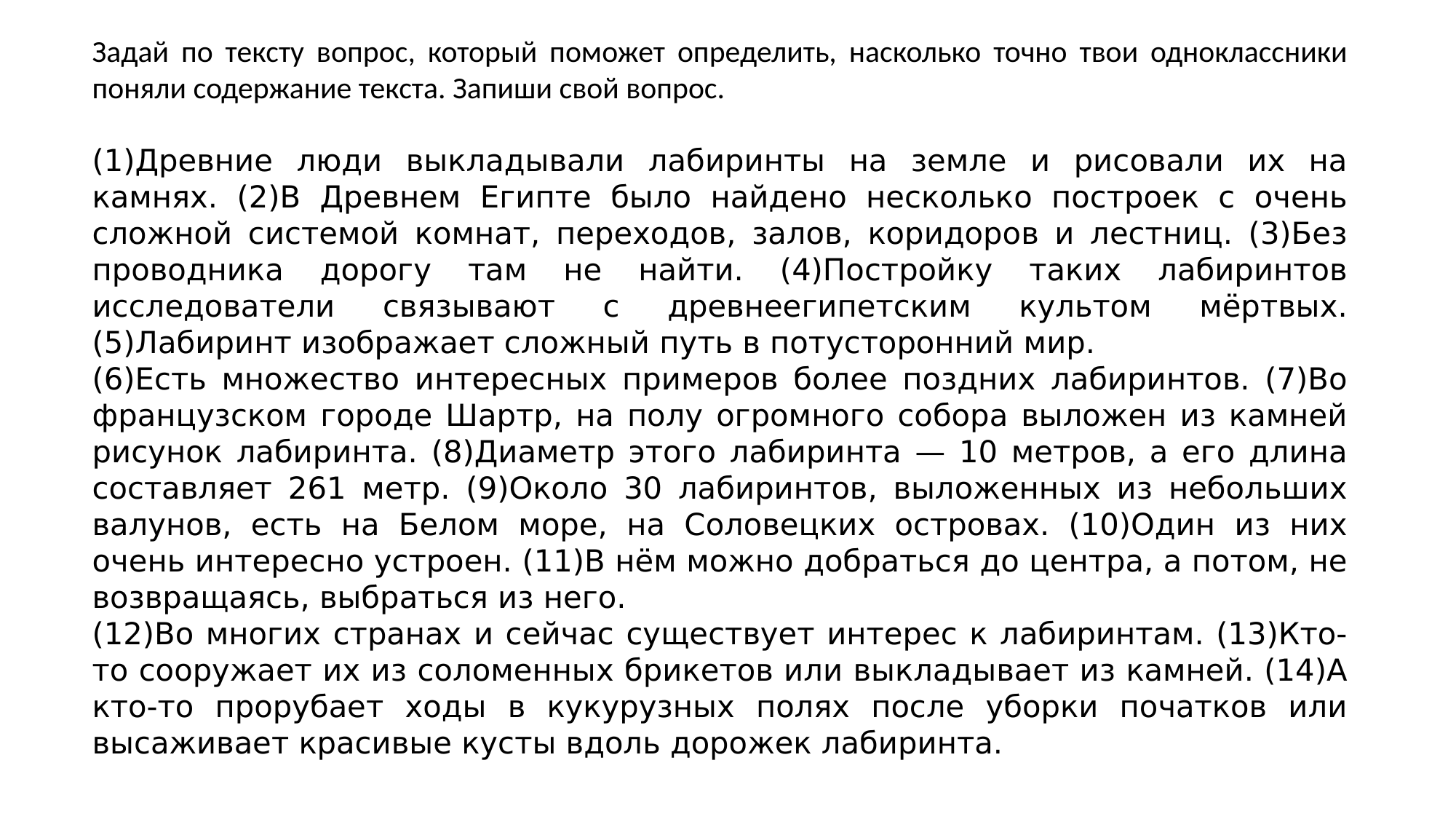

Задай по тексту вопрос, который поможет определить, насколько точно твои одноклассники поняли содержание текста. Запиши свой вопрос.
(1)Древние люди выкладывали лабиринты на земле и рисовали их на камнях. (2)В Древнем Египте было найдено несколько построек с очень сложной системой комнат, переходов, залов, коридоров и лестниц. (3)Без проводника дорогу там не найти. (4)Постройку таких лабиринтов исследователи связывают с древнеегипетским культом мёртвых. (5)Лабиринт изображает сложный путь в потусторонний мир.
(6)Есть множество интересных примеров более поздних лабиринтов. (7)Во французском городе Шартр, на полу огромного собора выложен из камней рисунок лабиринта. (8)Диаметр этого лабиринта — 10 метров, а его длина составляет 261 метр. (9)Около 30 лабиринтов, выложенных из небольших валунов, есть на Белом море, на Соловецких островах. (10)Один из них очень интересно устроен. (11)В нём можно добраться до центра, а потом, не возвращаясь, выбраться из него.
(12)Во многих странах и сейчас существует интерес к лабиринтам. (13)Кто-то сооружает их из соломенных брикетов или выкладывает из камней. (14)А кто-то прорубает ходы в кукурузных полях после уборки початков или высаживает красивые кусты вдоль дорожек лабиринта.